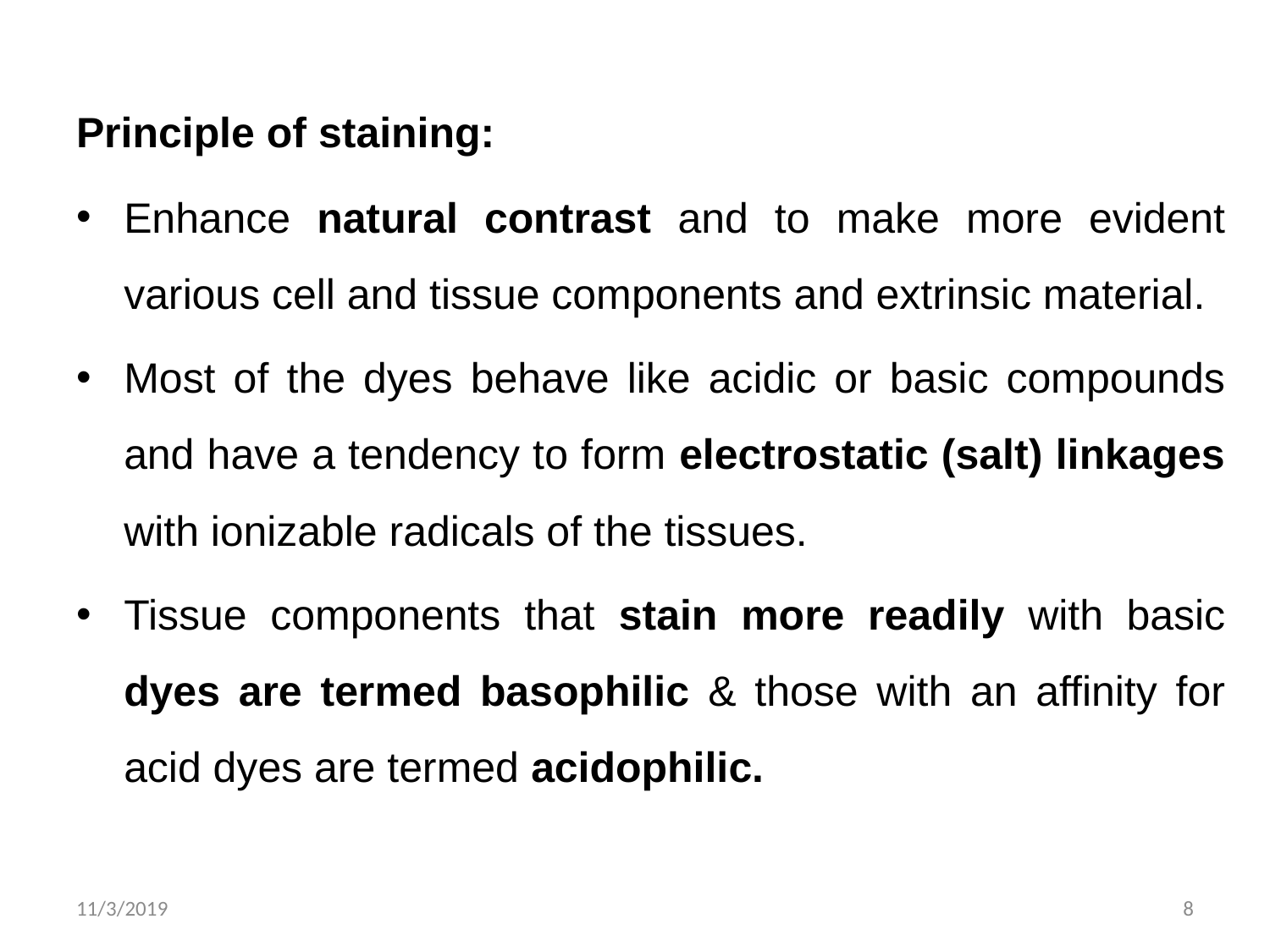

Principle of staining:
Enhance natural contrast and to make more evident various cell and tissue components and extrinsic material.
Most of the dyes behave like acidic or basic compounds and have a tendency to form electrostatic (salt) linkages with ionizable radicals of the tissues.
Tissue components that stain more readily with basic dyes are termed basophilic & those with an affinity for acid dyes are termed acidophilic.

11/3/2019
8